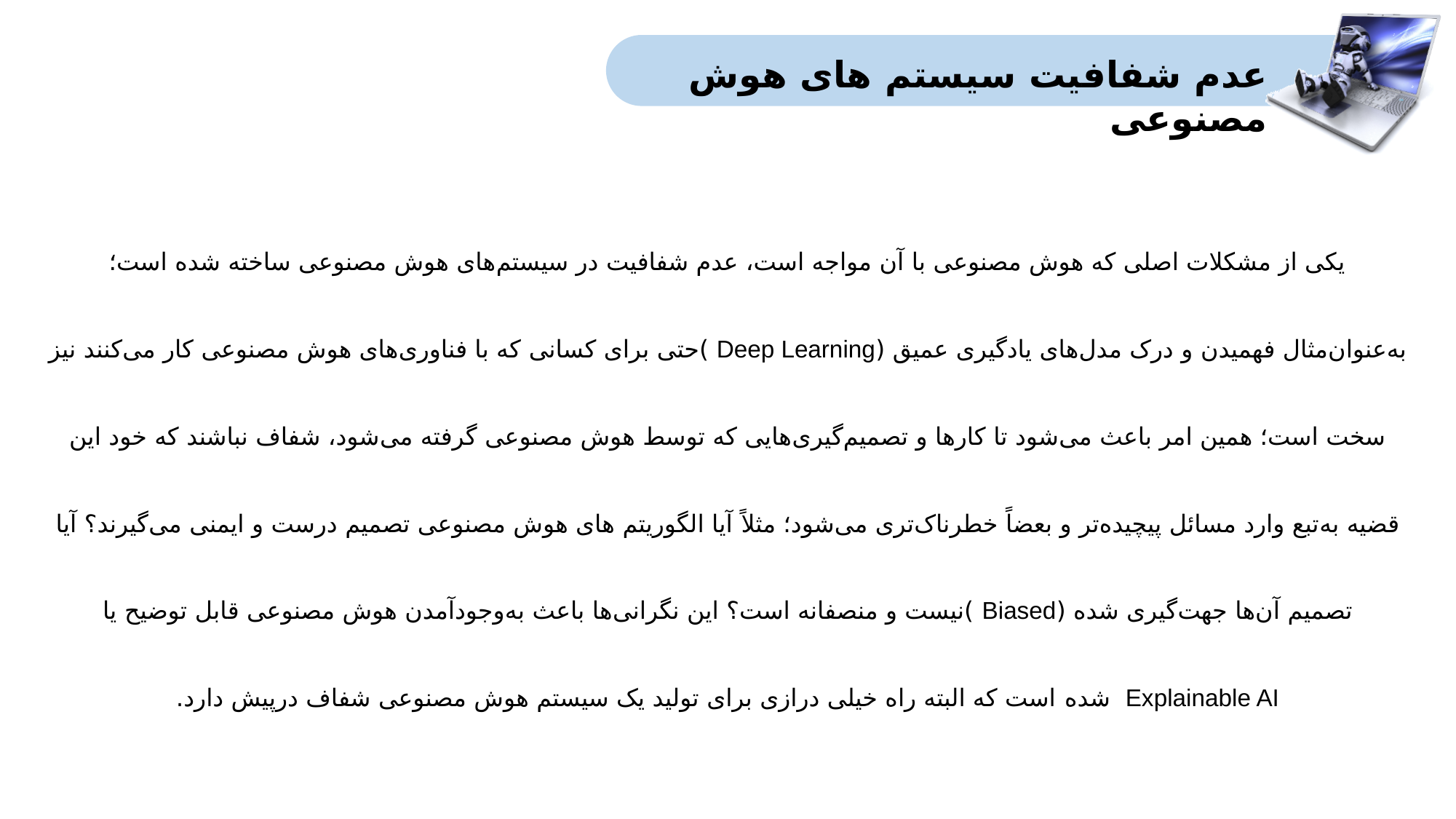

عدم شفافیت سیستم های هوش مصنوعی
یکی از مشکلات اصلی که هوش مصنوعی با آن مواجه است، عدم شفافیت در سیستم‌های هوش مصنوعی ساخته شده‌ است؛ به‌عنوان‌مثال فهمیدن‌ و درک مدل‌های یادگیری‌ عمیق (Deep Learning )حتی برای کسانی‌ که با فناوری‌های هوش مصنوعی کار می‌کنند نیز سخت است؛ همین امر باعث می‌شود تا کارها و تصمیم‌گیری‌هایی که توسط هوش مصنوعی گرفته می‌شود، شفاف نباشند که خود این قضیه به‌تبع وارد مسائل پیچیده‌تر و بعضاً خطرناک‌تری می‌شود؛ مثلاً آیا الگوریتم های هوش مصنوعی تصمیم درست و ایمنی می‌گیرند؟ آیا تصمیم آن‌ها جهت‌گیری شده (Biased )نیست و منصفانه است؟ این نگرانی‌ها باعث به‌وجودآمدن هوش مصنوعی قابل‌ توضیح یا Explainable AI  شده‌ است که البته راه خیلی درازی برای تولید یک سیستم هوش مصنوعی شفاف درپیش دارد.